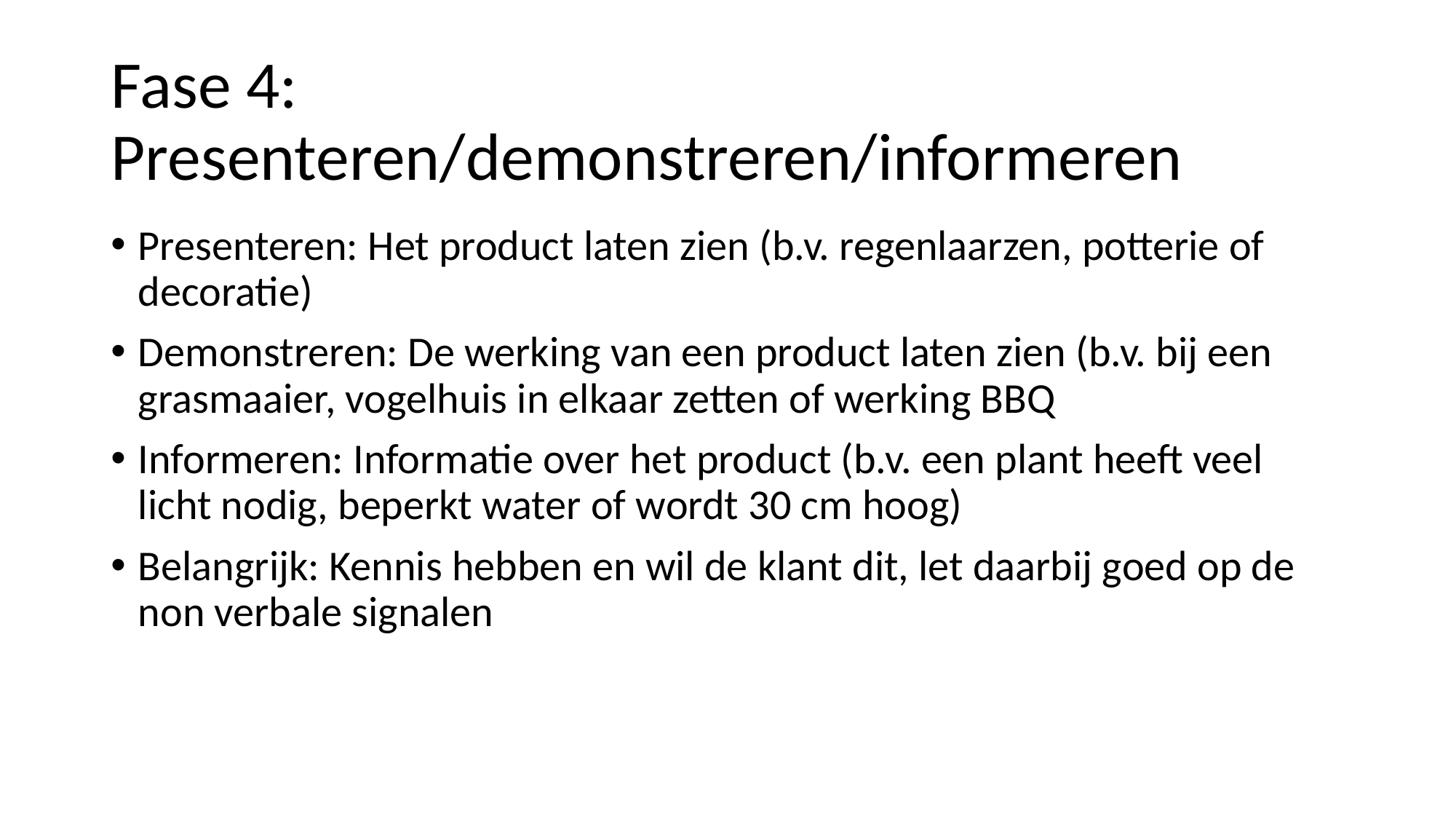

# Fase 4: Presenteren/demonstreren/informeren
Presenteren: Het product laten zien (b.v. regenlaarzen, potterie of decoratie)
Demonstreren: De werking van een product laten zien (b.v. bij een grasmaaier, vogelhuis in elkaar zetten of werking BBQ
Informeren: Informatie over het product (b.v. een plant heeft veel licht nodig, beperkt water of wordt 30 cm hoog)
Belangrijk: Kennis hebben en wil de klant dit, let daarbij goed op de non verbale signalen